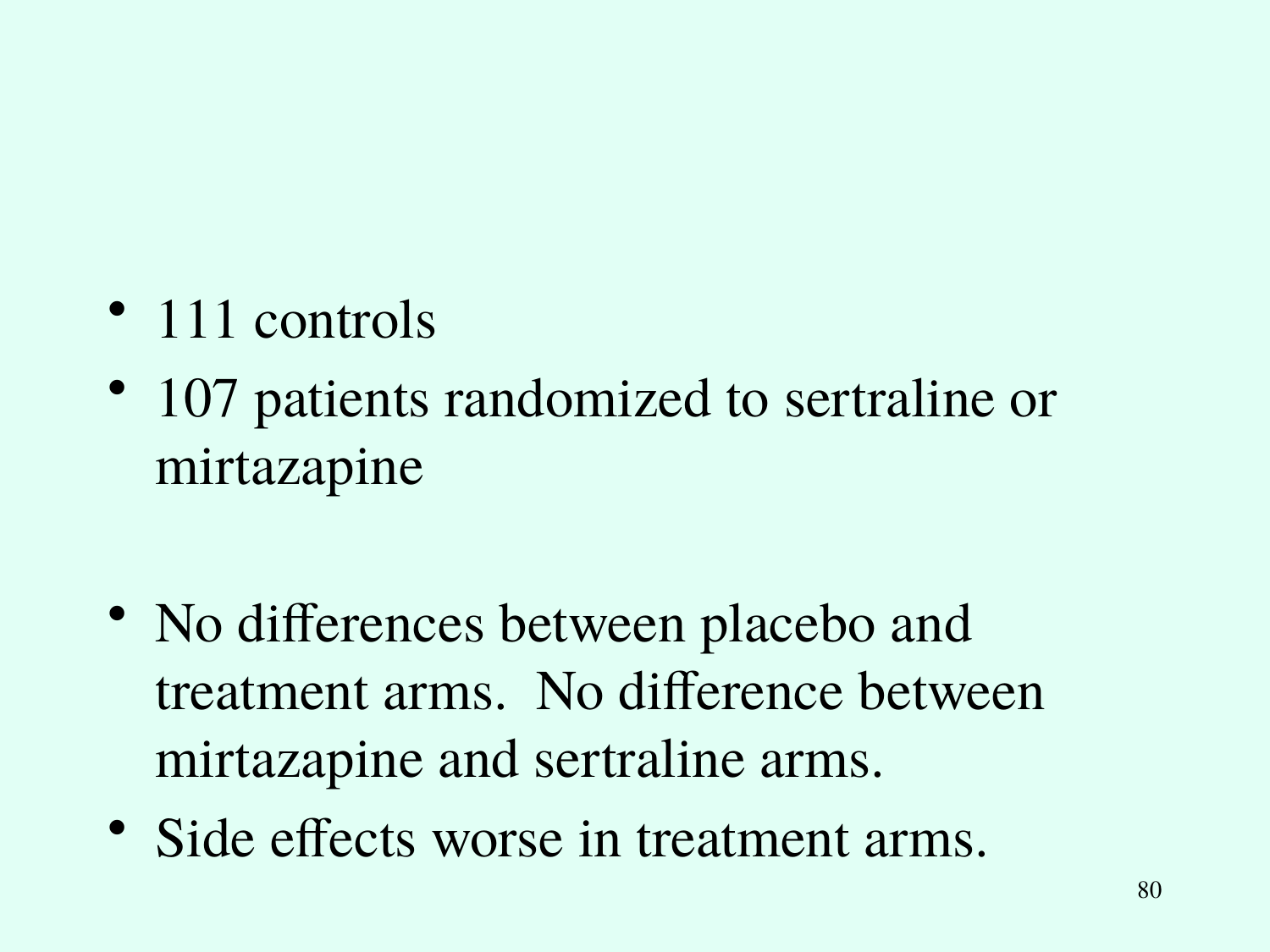

111 controls
107 patients randomized to sertraline or mirtazapine

No differences between placebo and treatment arms.  No difference between mirtazapine and sertraline arms.
Side effects worse in treatment arms.
80